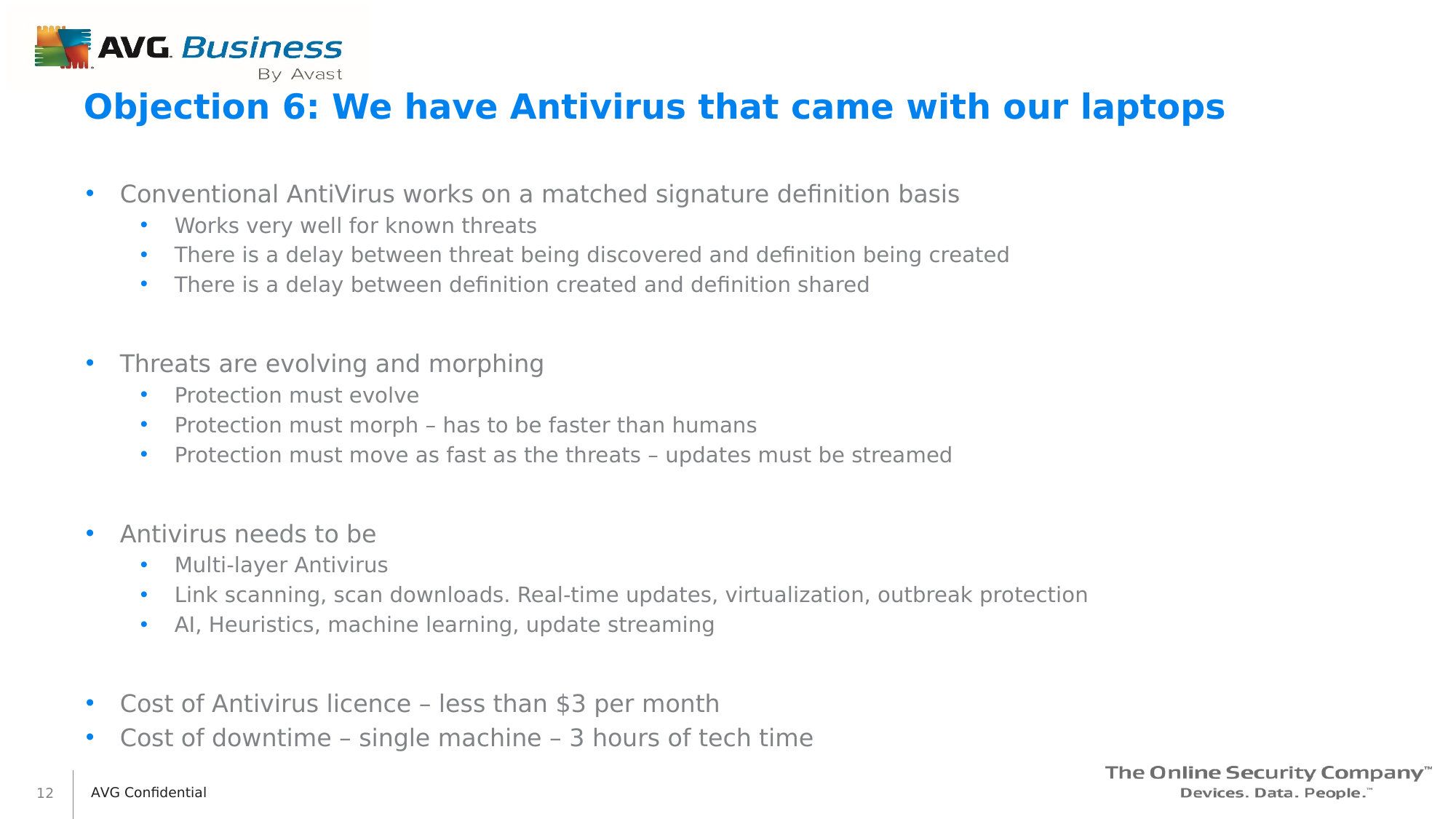

# Objection 6: We have Antivirus that came with our laptops
Conventional AntiVirus works on a matched signature definition basis
Works very well for known threats
There is a delay between threat being discovered and definition being created
There is a delay between definition created and definition shared

Threats are evolving and morphing
Protection must evolve
Protection must morph – has to be faster than humans
Protection must move as fast as the threats – updates must be streamed

Antivirus needs to be
Multi-layer Antivirus
Link scanning, scan downloads. Real-time updates, virtualization, outbreak protection
AI, Heuristics, machine learning, update streaming

Cost of Antivirus licence – less than $3 per month
Cost of downtime – single machine – 3 hours of tech time